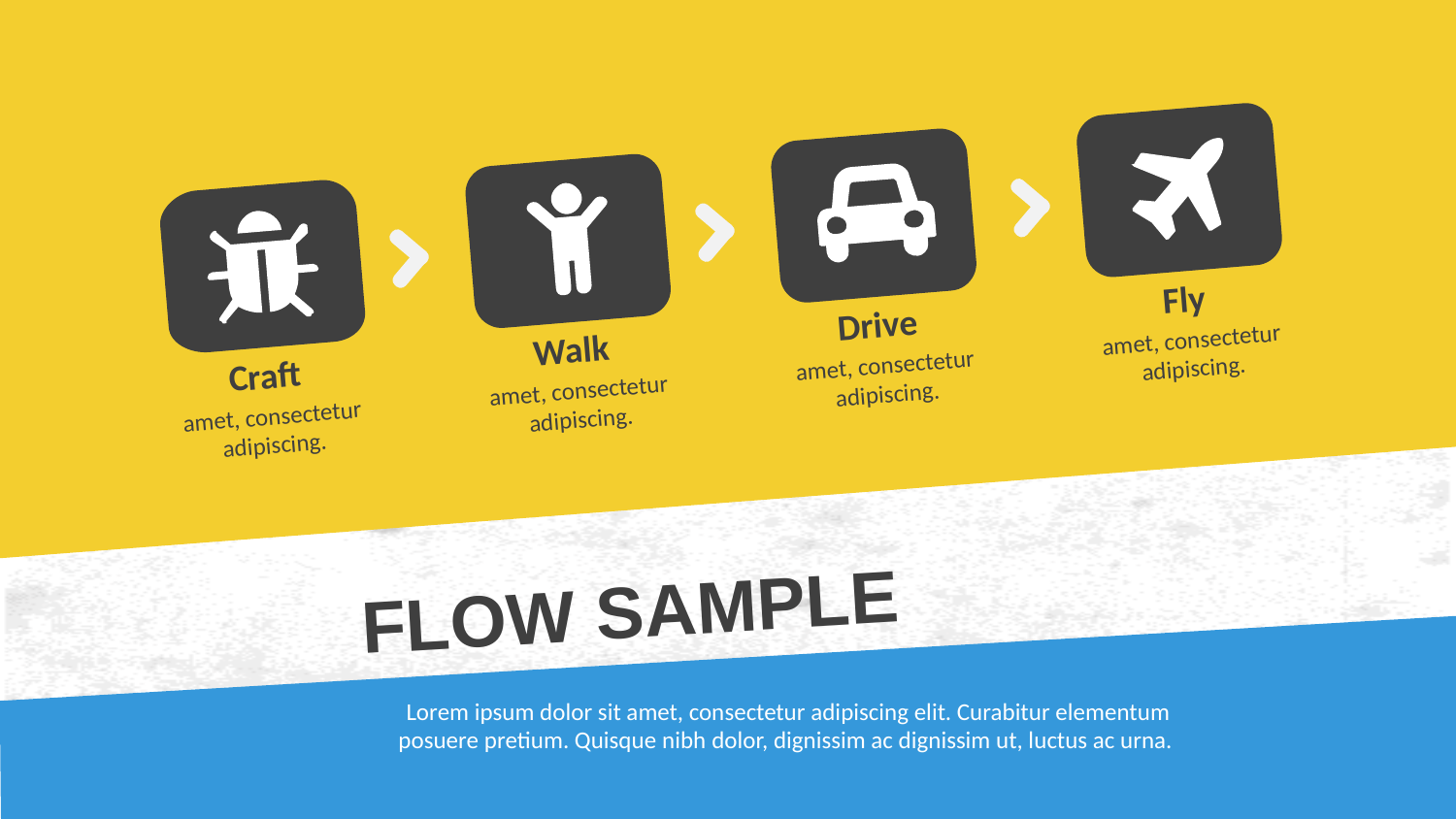

Fly
amet, consectetur adipiscing.
Drive
amet, consectetur adipiscing.
Walk
amet, consectetur adipiscing.
Craft
amet, consectetur adipiscing.
FLOW SAMPLE

Lorem ipsum dolor sit amet, consectetur adipiscing elit. Curabitur elementum posuere pretium. Quisque nibh dolor, dignissim ac dignissim ut, luctus ac urna.